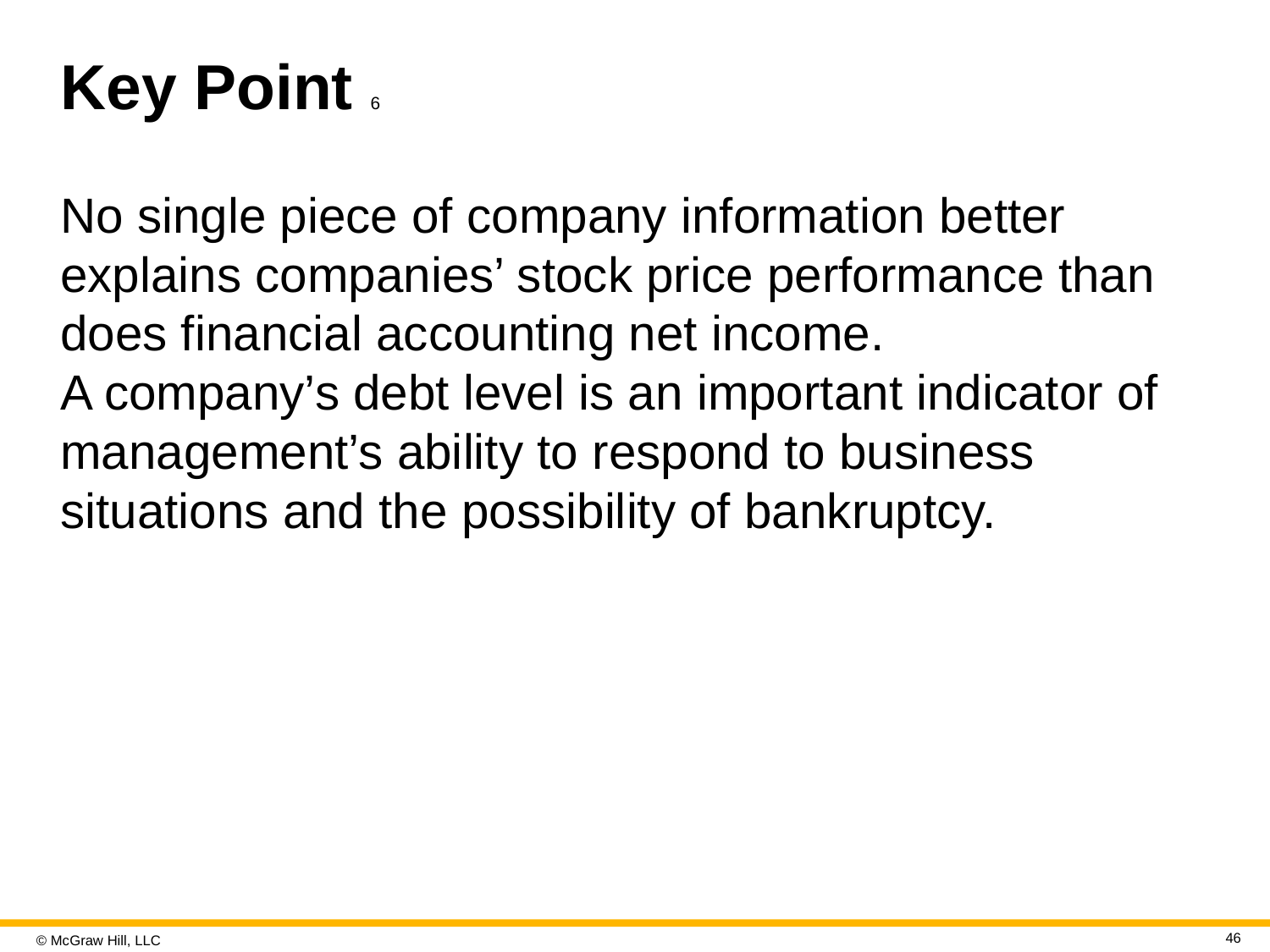

# Key Point 6
No single piece of company information better explains companies’ stock price performance than does financial accounting net income.
A company’s debt level is an important indicator of management’s ability to respond to business situations and the possibility of bankruptcy.
46